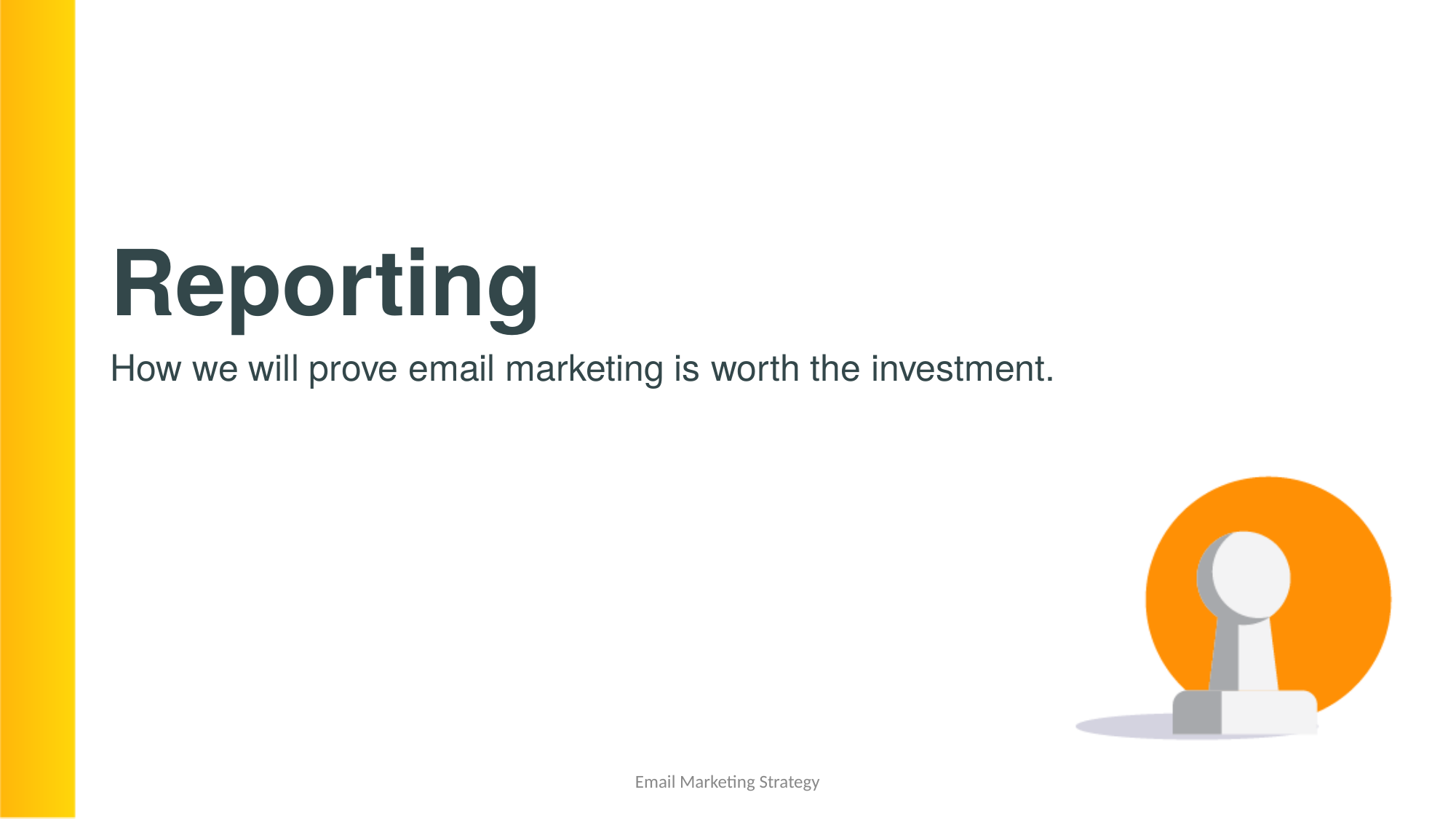

# Reporting
How we will prove email marketing is worth the investment.
Email Marketing Strategy